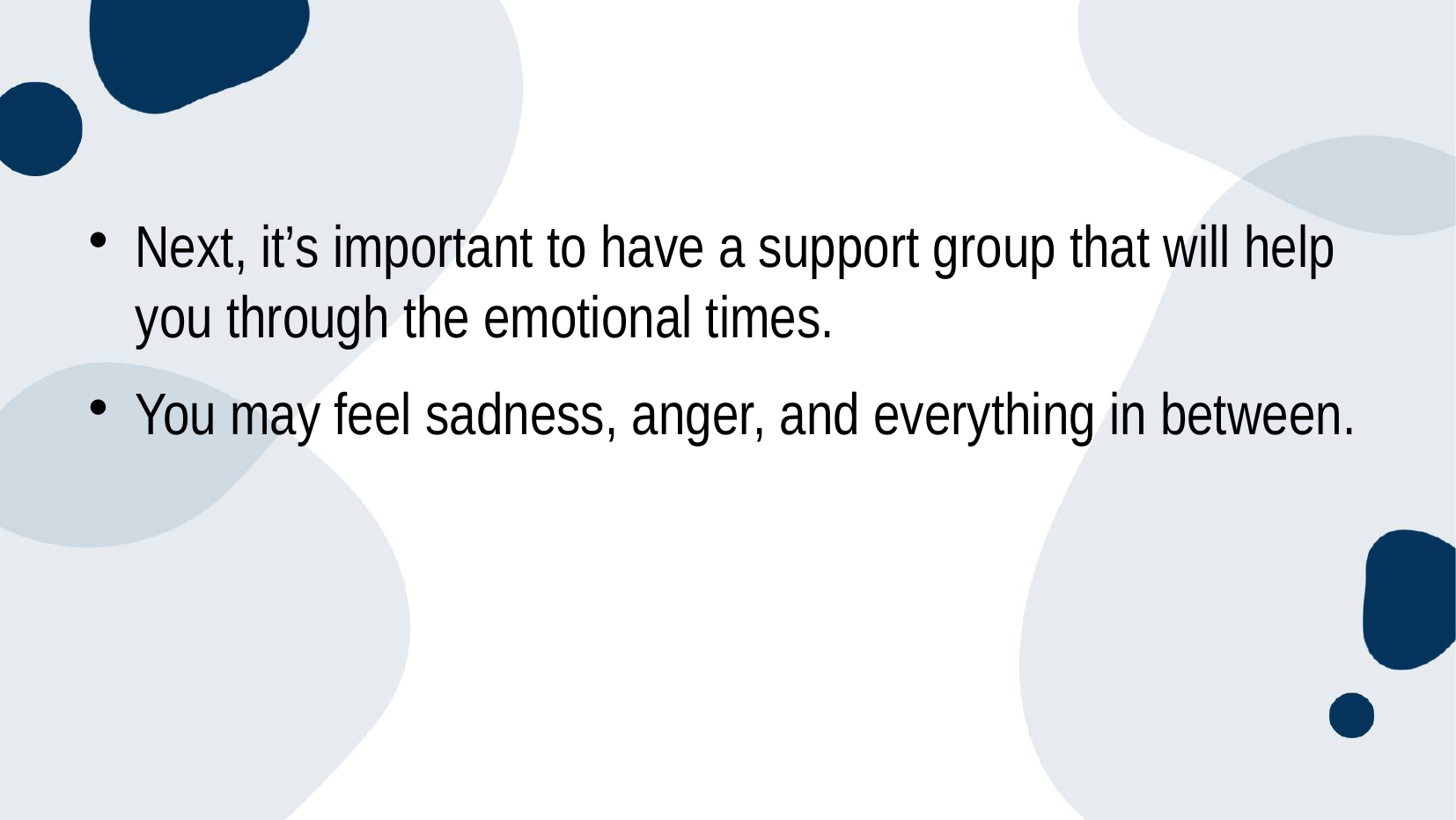

#
Next, it’s important to have a support group that will help you through the emotional times.
You may feel sadness, anger, and everything in between.